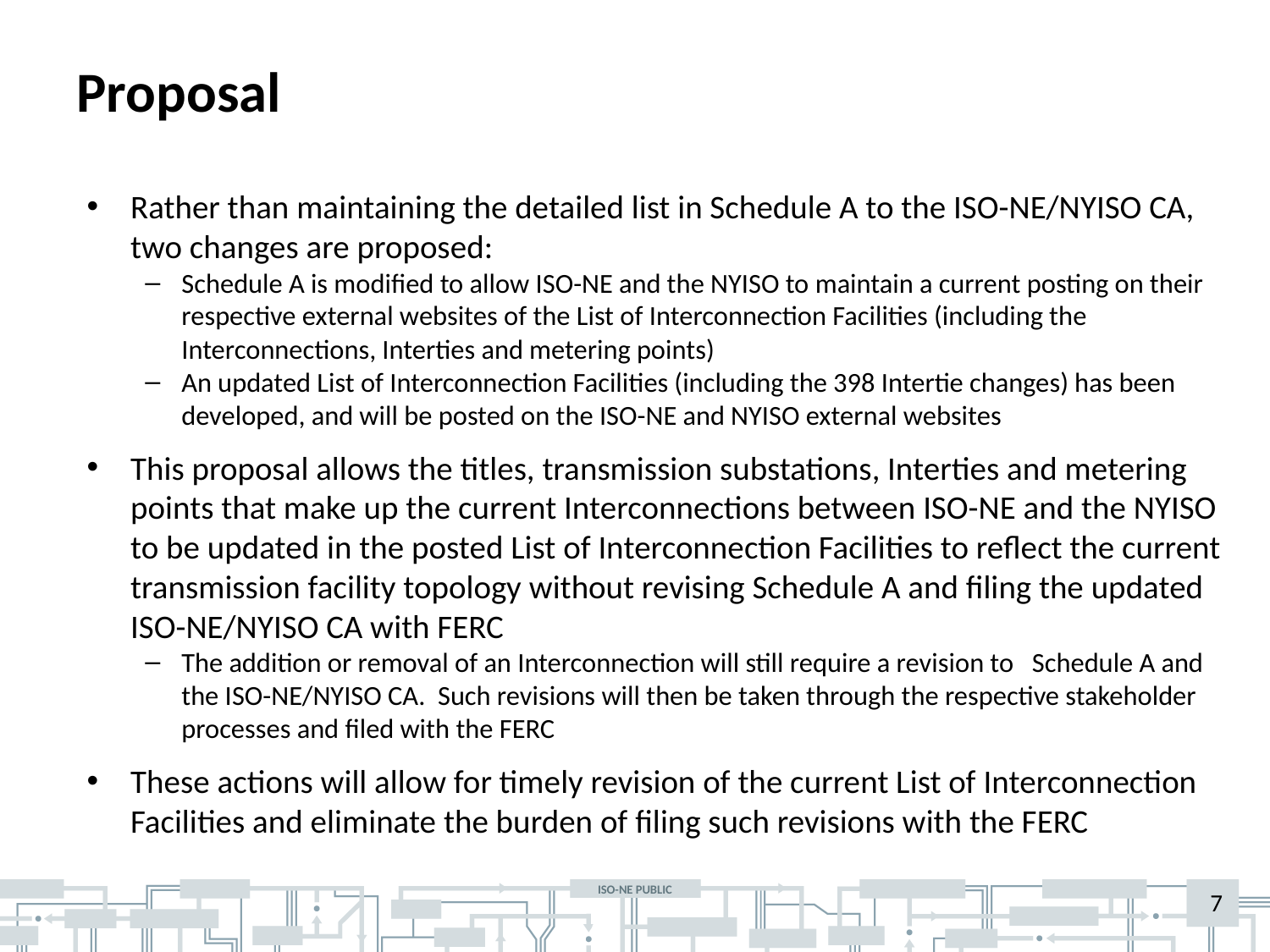

# Proposal
Rather than maintaining the detailed list in Schedule A to the ISO-NE/NYISO CA, two changes are proposed:
Schedule A is modified to allow ISO-NE and the NYISO to maintain a current posting on their respective external websites of the List of Interconnection Facilities (including the Interconnections, Interties and metering points)
An updated List of Interconnection Facilities (including the 398 Intertie changes) has been developed, and will be posted on the ISO-NE and NYISO external websites
This proposal allows the titles, transmission substations, Interties and metering points that make up the current Interconnections between ISO-NE and the NYISO to be updated in the posted List of Interconnection Facilities to reflect the current transmission facility topology without revising Schedule A and filing the updated ISO-NE/NYISO CA with FERC
The addition or removal of an Interconnection will still require a revision to   Schedule A and the ISO-NE/NYISO CA.  Such revisions will then be taken through the respective stakeholder processes and filed with the FERC
These actions will allow for timely revision of the current List of Interconnection Facilities and eliminate the burden of filing such revisions with the FERC
7